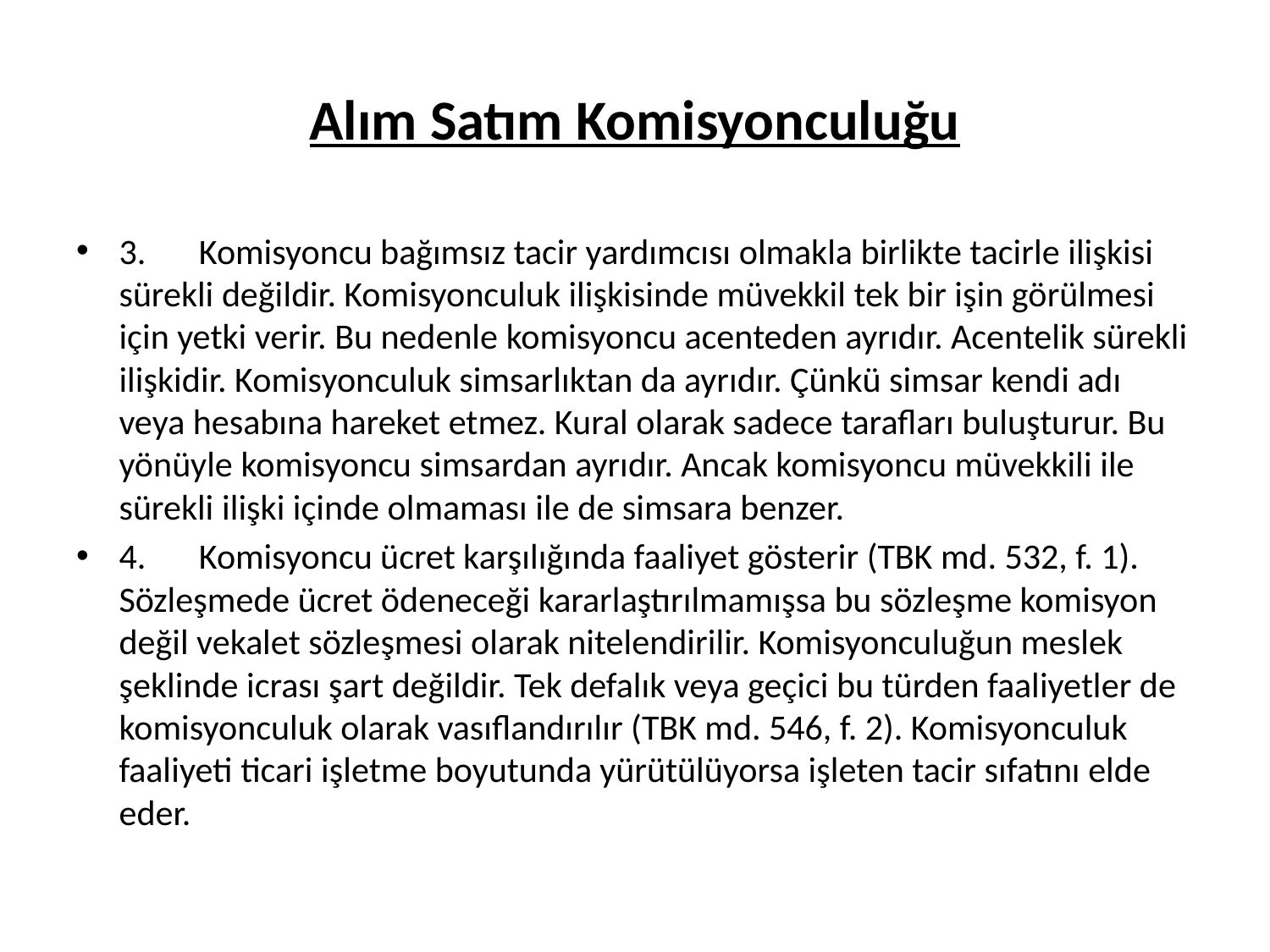

# Alım Satım Komisyonculuğu
3.	Komisyoncu bağımsız tacir yardımcısı olmakla birlikte tacirle ilişkisi sürekli değildir. Komisyonculuk ilişkisinde müvekkil tek bir işin görülmesi için yetki verir. Bu nedenle komisyoncu acenteden ayrıdır. Acentelik sürekli ilişkidir. Komisyonculuk simsarlıktan da ayrıdır. Çünkü simsar kendi adı veya hesabına hareket etmez. Kural olarak sadece tarafları buluşturur. Bu yönüyle komisyoncu simsardan ayrıdır. Ancak komisyoncu müvekkili ile sürekli ilişki içinde olmaması ile de simsara benzer.
4.	Komisyoncu ücret karşılığında faaliyet gösterir (TBK md. 532, f. 1). Sözleşmede ücret ödeneceği kararlaştırılmamışsa bu sözleşme komisyon değil vekalet sözleşmesi olarak nitelendirilir. Komisyonculuğun meslek şeklinde icrası şart değildir. Tek defalık veya geçici bu türden faaliyetler de komisyonculuk olarak vasıflandırılır (TBK md. 546, f. 2). Komisyonculuk faaliyeti ticari işletme boyutunda yürütülüyorsa işleten tacir sıfatını elde eder.